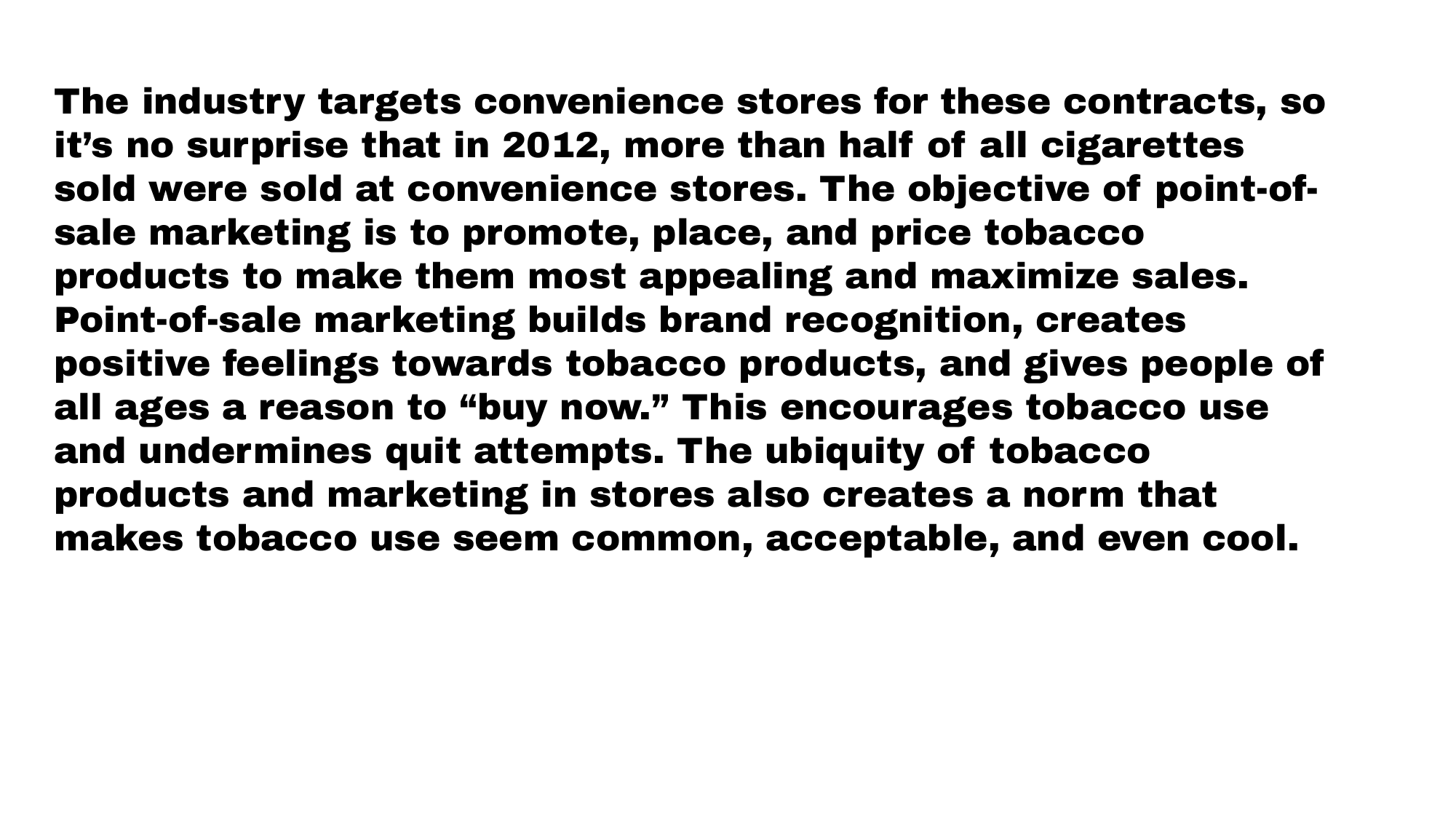

The industry targets convenience stores for these contracts, so it’s no surprise that in 2012, more than half of all cigarettes sold were sold at convenience stores. The objective of point-of-sale marketing is to promote, place, and price tobacco products to make them most appealing and maximize sales. Point-of-sale marketing builds brand recognition, creates positive feelings towards tobacco products, and gives people of all ages a reason to “buy now.” This encourages tobacco use and undermines quit attempts. The ubiquity of tobacco products and marketing in stores also creates a norm that makes tobacco use seem common, acceptable, and even cool.